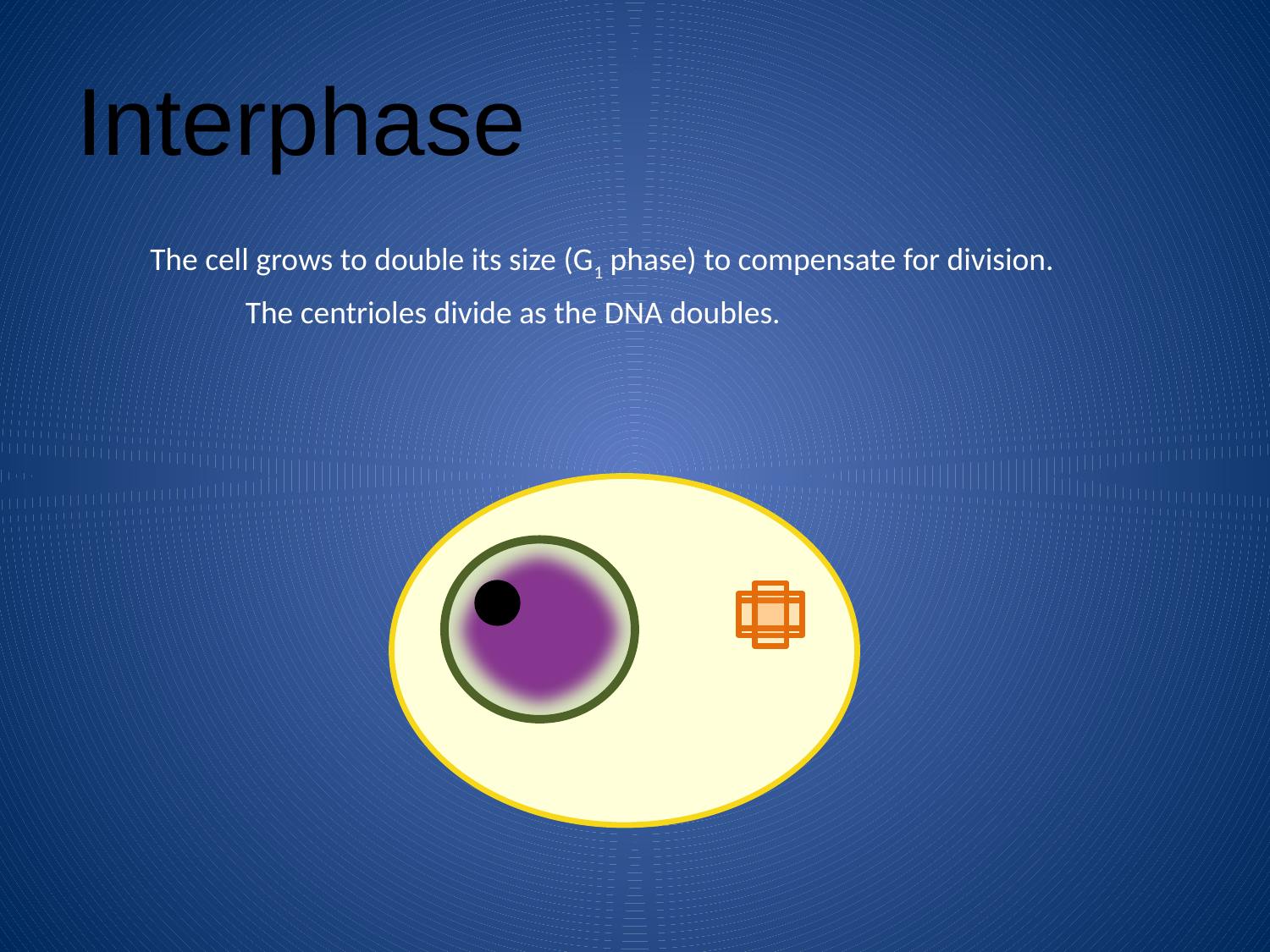

Interphase
The cell grows to double its size (G1 phase) to compensate for division.
The centrioles divide as the DNA doubles.